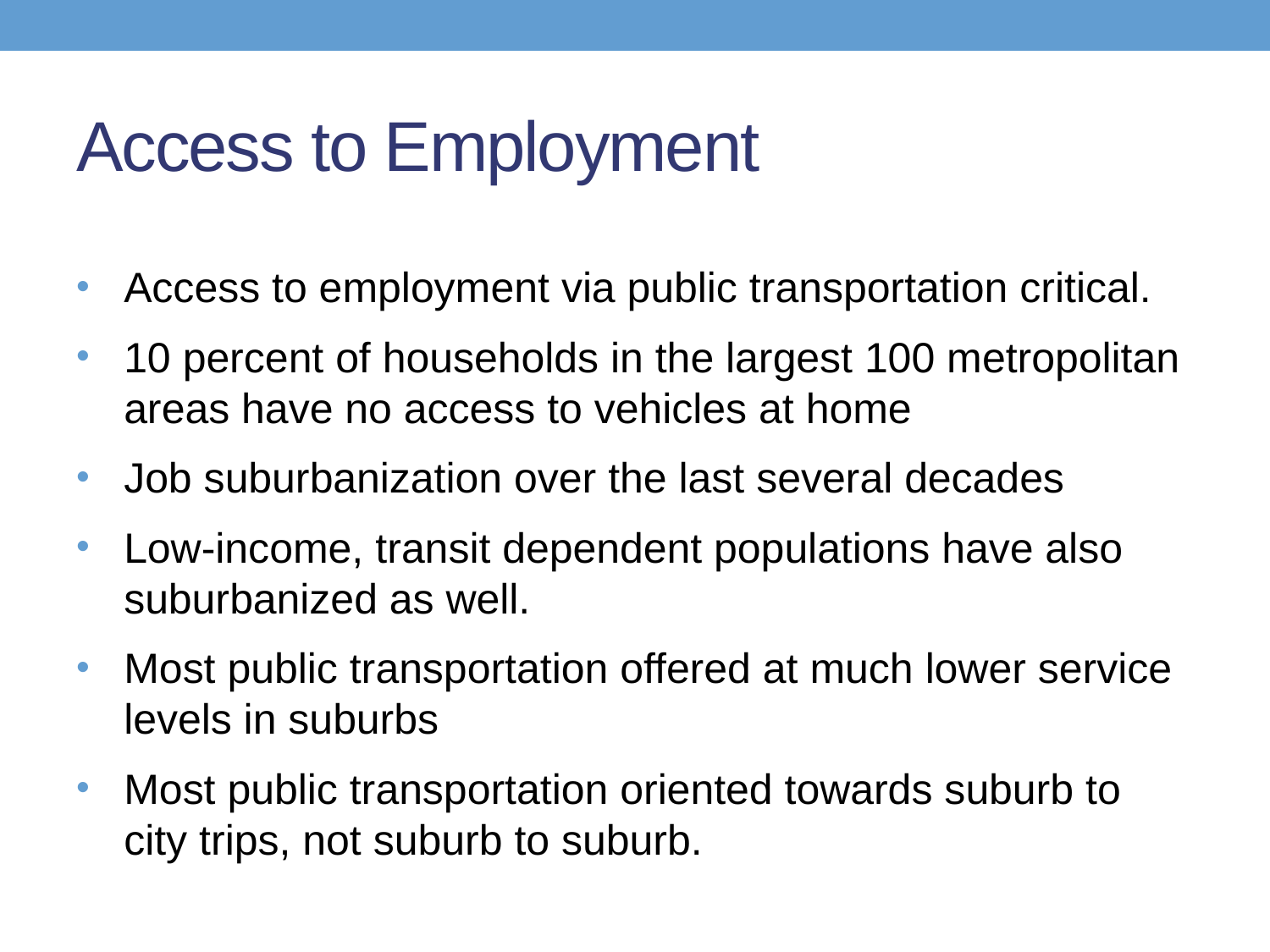

# Access to Employment
Access to employment via public transportation critical.
10 percent of households in the largest 100 metropolitan areas have no access to vehicles at home
Job suburbanization over the last several decades
Low-income, transit dependent populations have also suburbanized as well.
Most public transportation offered at much lower service levels in suburbs
Most public transportation oriented towards suburb to city trips, not suburb to suburb.